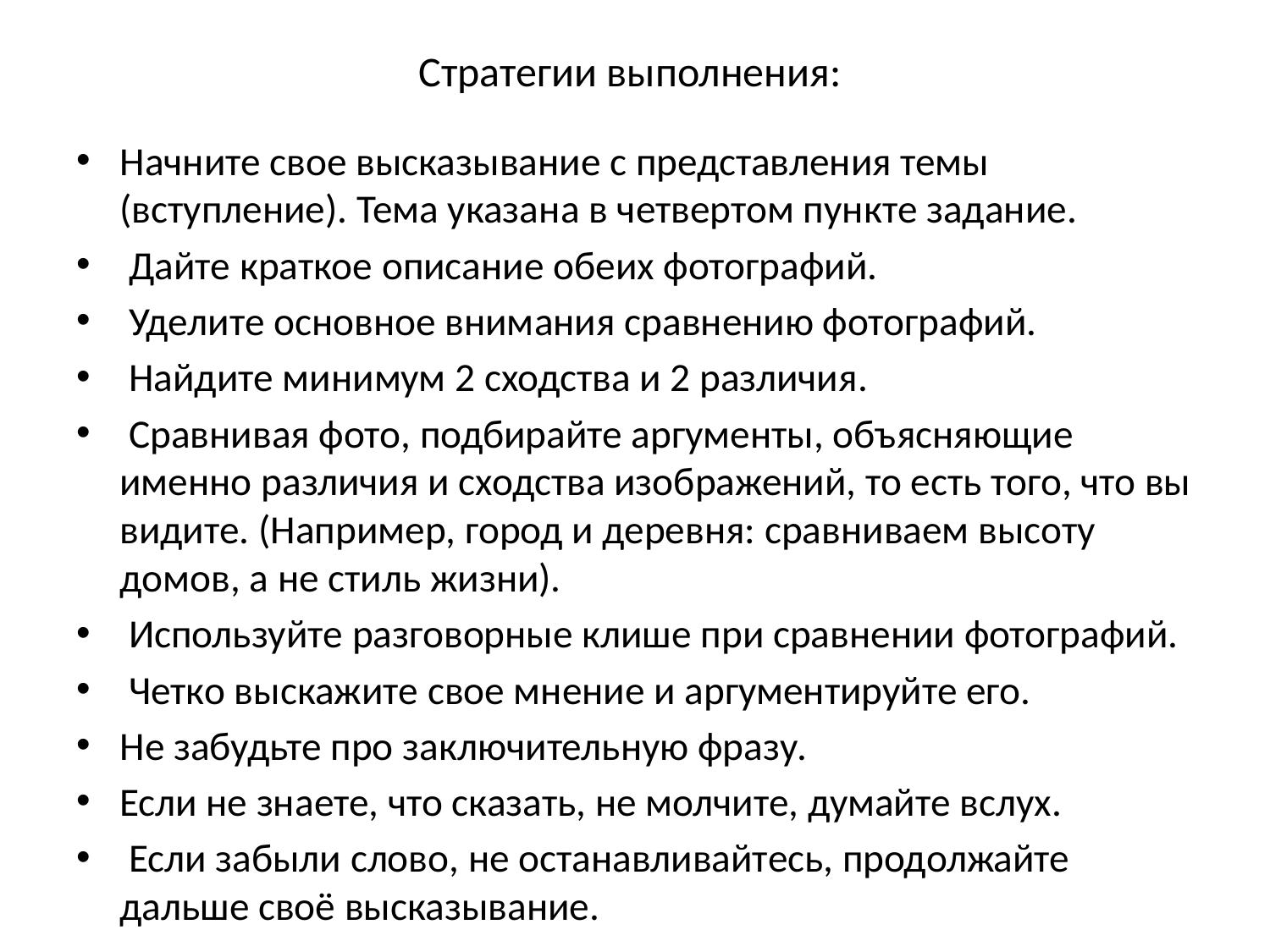

# Стратегии выполнения:
Начните свое высказывание с представления темы (вступление). Тема указана в четвертом пункте задание.
 Дайте краткое описание обеих фотографий.
 Уделите основное внимания сравнению фотографий.
 Найдите минимум 2 сходства и 2 различия.
 Сравнивая фото, подбирайте аргументы, объясняющие именно различия и сходства изображений, то есть того, что вы видите. (Например, город и деревня: сравниваем высоту домов, а не стиль жизни).
 Используйте разговорные клише при сравнении фотографий.
 Четко выскажите свое мнение и аргументируйте его.
Не забудьте про заключительную фразу.
Если не знаете, что сказать, не молчите, думайте вслух.
 Если забыли слово, не останавливайтесь, продолжайте дальше своё высказывание.